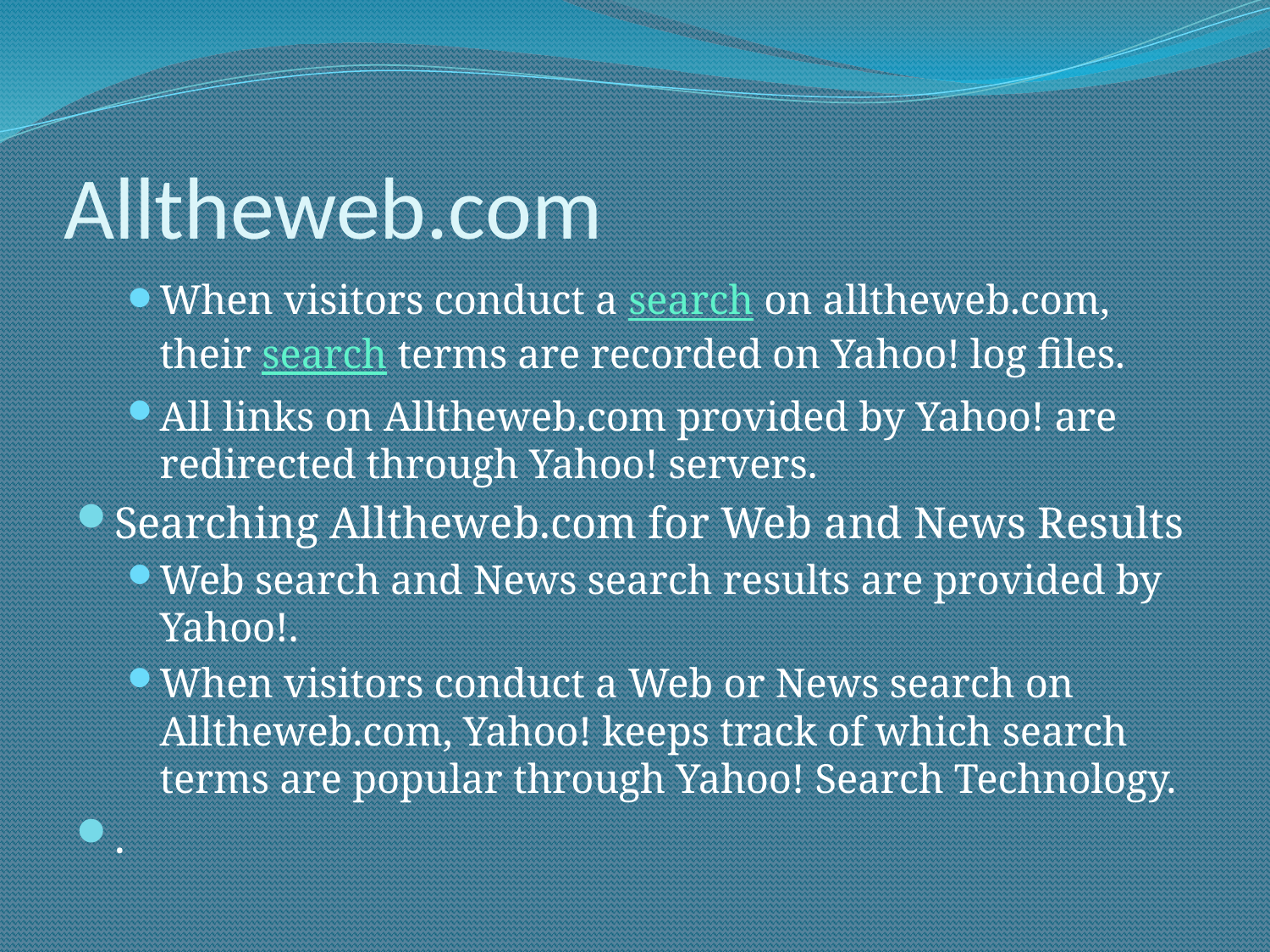

# Alltheweb.com
When visitors conduct a search on alltheweb.com, their search terms are recorded on Yahoo! log files.
All links on Alltheweb.com provided by Yahoo! are redirected through Yahoo! servers.
Searching Alltheweb.com for Web and News Results
Web search and News search results are provided by Yahoo!.
When visitors conduct a Web or News search on Alltheweb.com, Yahoo! keeps track of which search terms are popular through Yahoo! Search Technology.
.